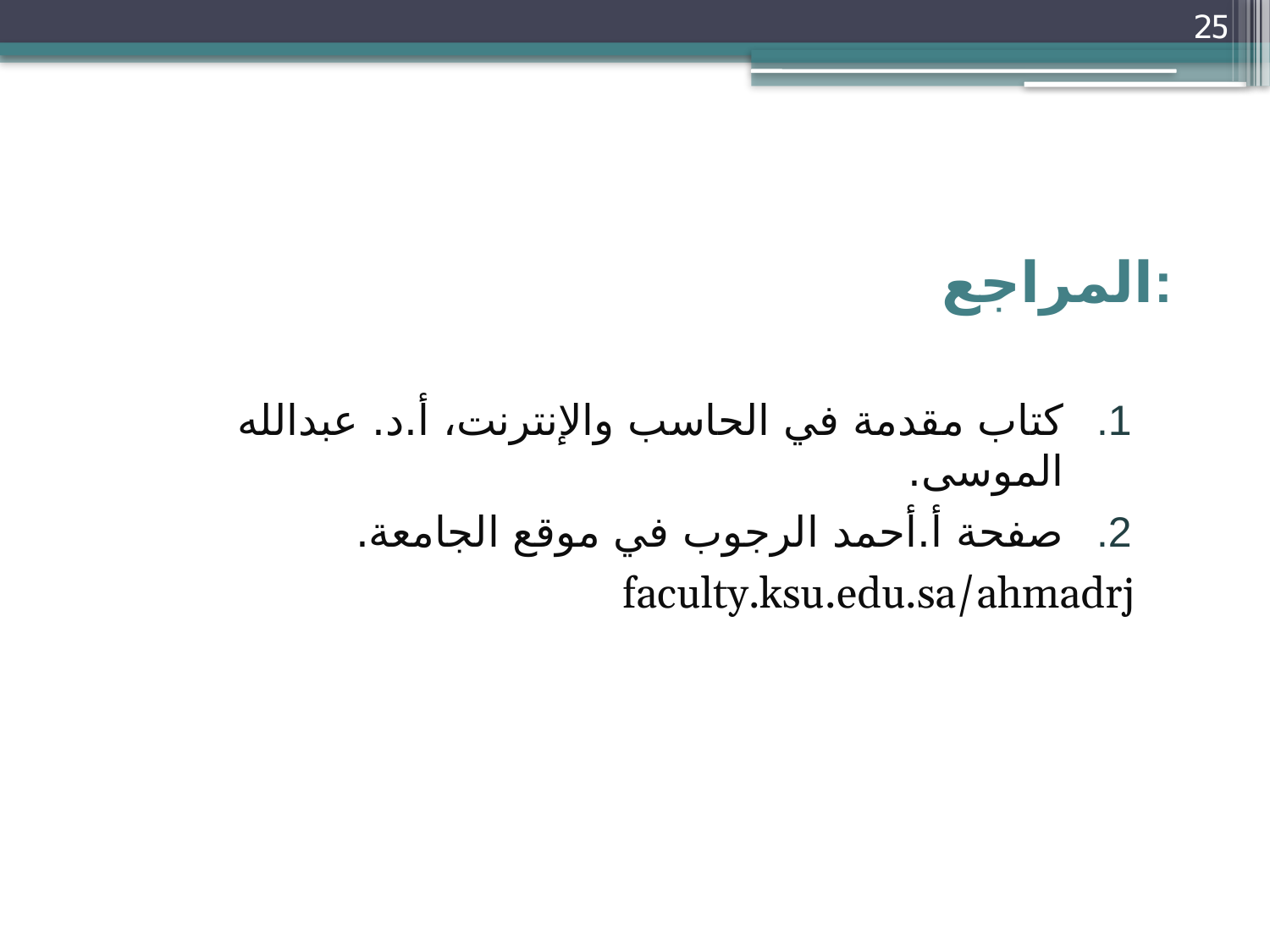

25
# المراجع:

كتاب مقدمة في الحاسب والإنترنت، أ.د. عبدالله الموسى.
صفحة أ.أحمد الرجوب في موقع الجامعة.
	faculty.ksu.edu.sa/ahmadrj